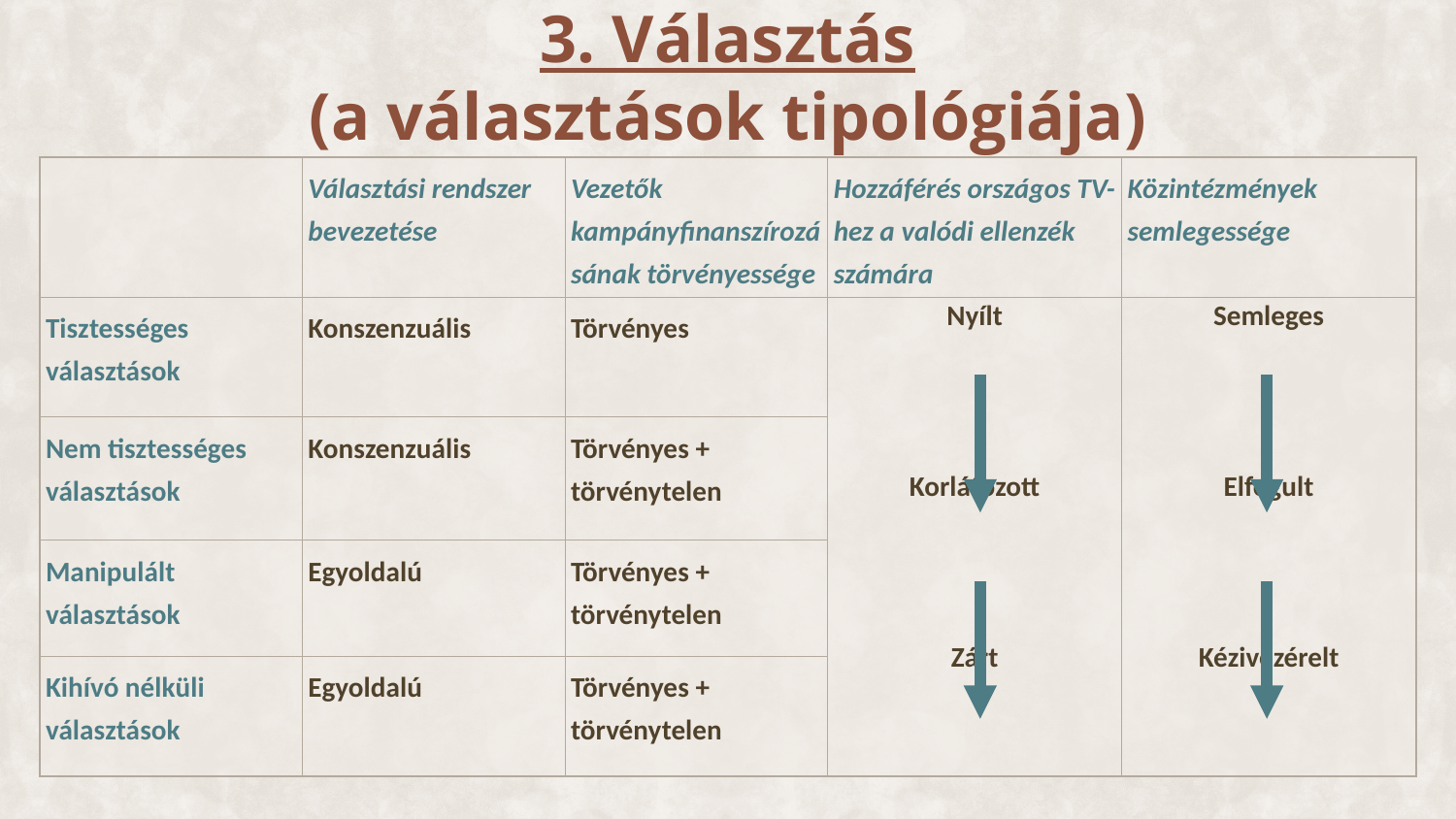

3. Választás
(a választások tipológiája)
|  | Választási rendszer bevezetése | Vezetők kampányfinanszírozásának törvényessége | Hozzáférés országos TV-hez a valódi ellenzék számára | Közintézmények semlegessége |
| --- | --- | --- | --- | --- |
| Tisztességes választások | Konszenzuális | Törvényes | Nyílt Korlátozott Zárt | Semleges Elfogult Kézivezérelt |
| Nem tisztességes választások | Konszenzuális | Törvényes + törvénytelen |  |  |
| Manipulált választások | Egyoldalú | Törvényes + törvénytelen |  |  |
| Kihívó nélküli választások | Egyoldalú | Törvényes + törvénytelen |  |  |